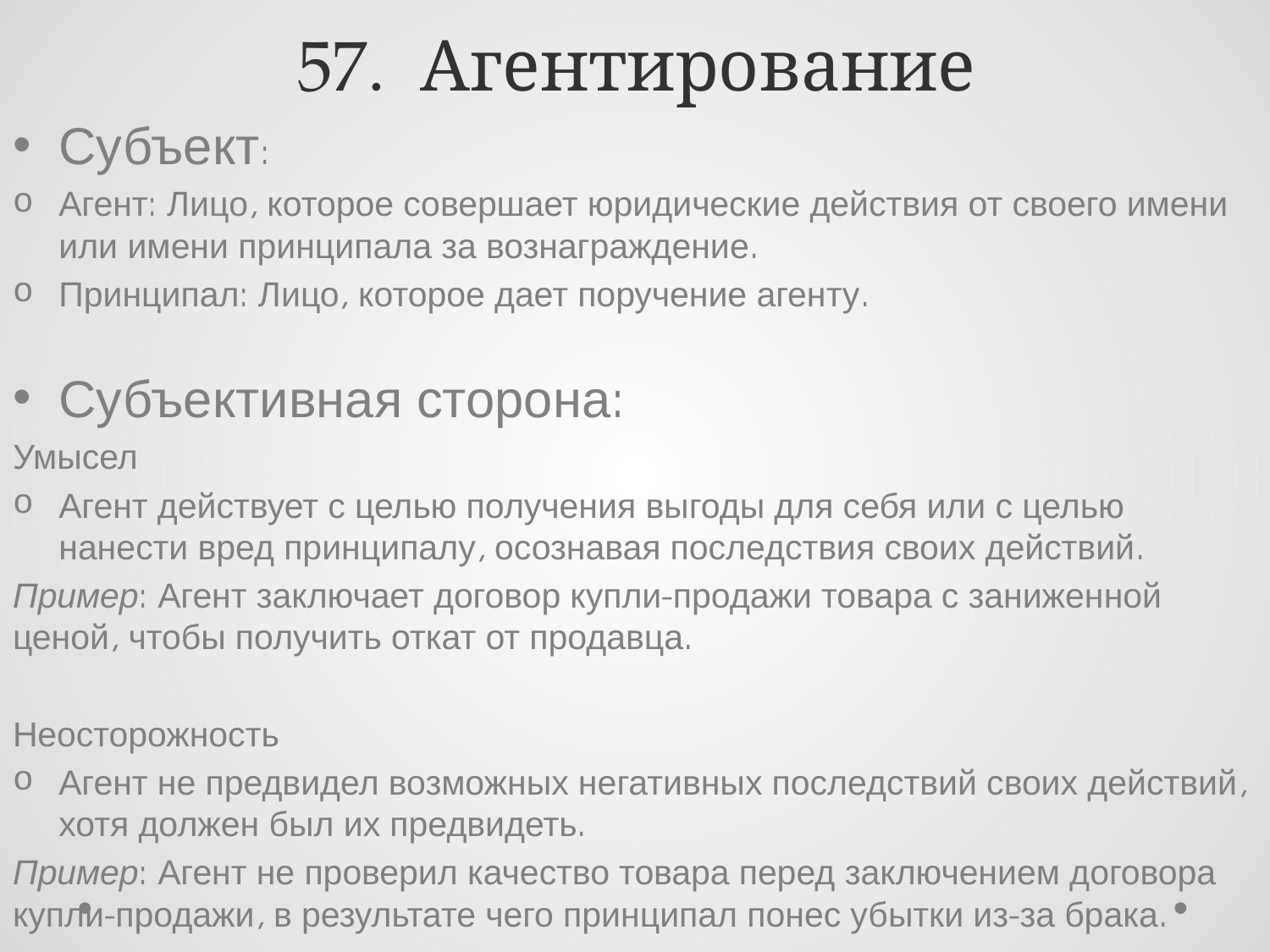

# 57.  Агентирование
Субъект:
Агент: Лицо, которое совершает юридические действия от своего имени или имени принципала за вознаграждение.
Принципал: Лицо, которое дает поручение агенту.
Субъективная сторона:
Умысел
Агент действует с целью получения выгоды для себя или с целью нанести вред принципалу, осознавая последствия своих действий.
Пример: Агент заключает договор купли-продажи товара с заниженной ценой, чтобы получить откат от продавца.

Неосторожность
Агент не предвидел возможных негативных последствий своих действий, хотя должен был их предвидеть.
Пример: Агент не проверил качество товара перед заключением договора купли-продажи, в результате чего принципал понес убытки из-за брака.